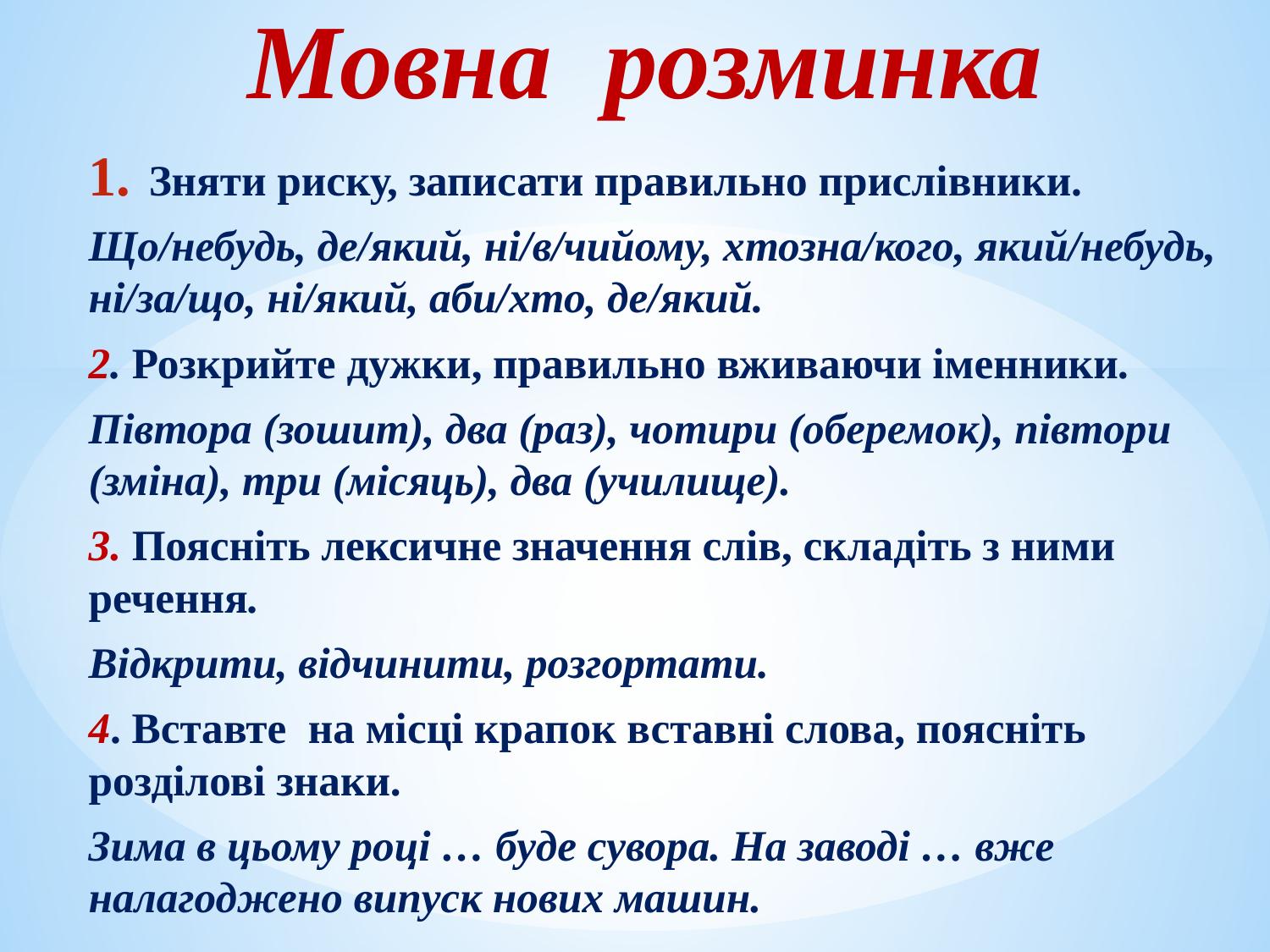

# Мовна  розминка
Зняти риску, записати правильно прислівники.
Що/небудь, де/який, ні/в/чийому, хтозна/кого, який/небудь, ні/за/що, ні/який, аби/хто, де/який.
2. Розкрийте дужки, правильно вживаючи іменники.
Півтора (зошит), два (раз), чотири (оберемок), півтори (зміна), три (місяць), два (училище).
3. Поясніть лексичне значення слів, складіть з ними речення.
Відкрити, відчинити, розгортати.
4. Вставте  на місці крапок вставні слова, поясніть розділові знаки.
Зима в цьому році … буде сувора. На заводі … вже налагоджено випуск нових машин.